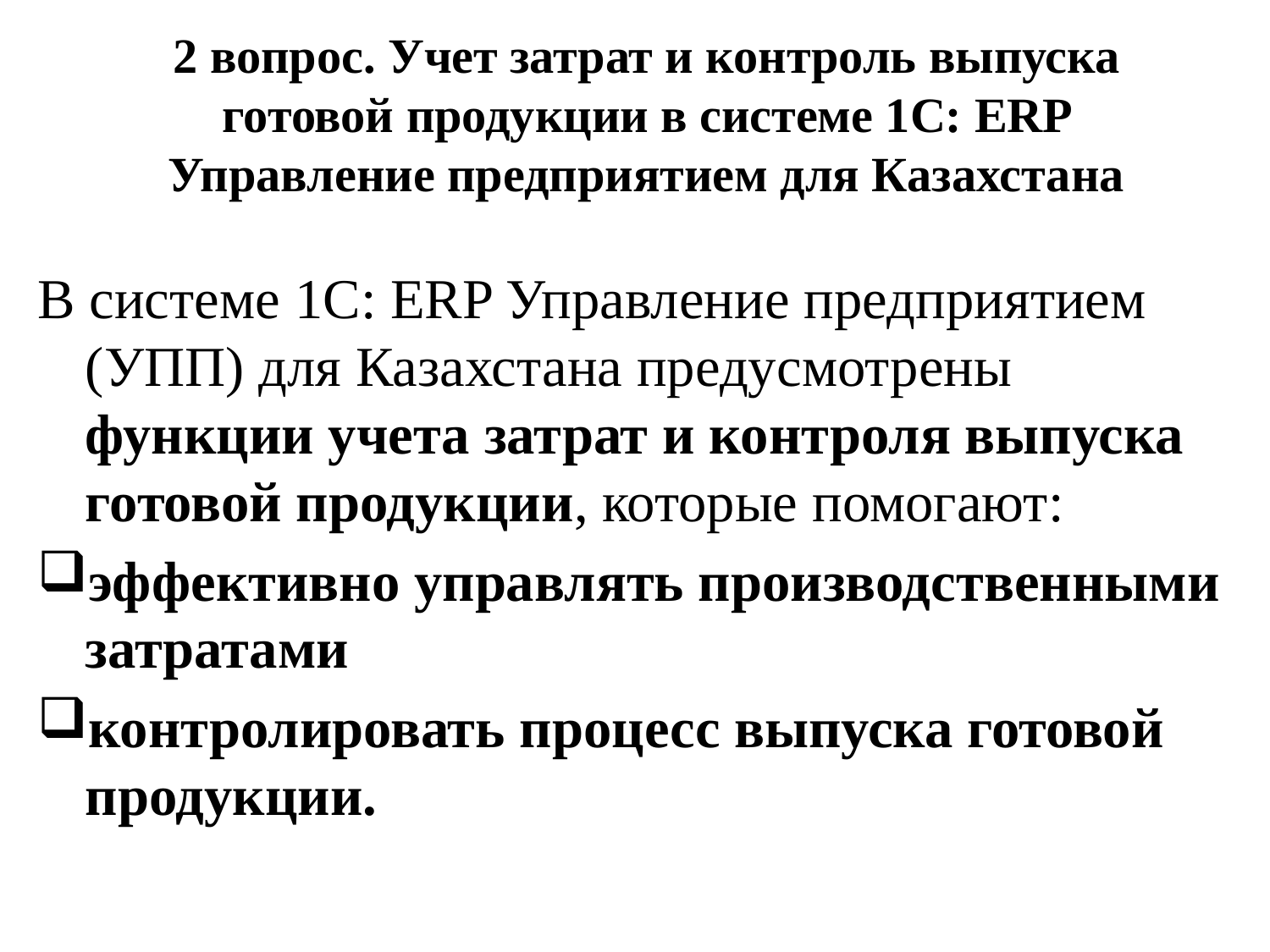

# 2 вопрос. Учет затрат и контроль выпуска готовой продукции в системе 1С: ERP Управление предприятием для Казахстана
В системе 1С: ERP Управление предприятием (УПП) для Казахстана предусмотрены функции учета затрат и контроля выпуска готовой продукции, которые помогают:
эффективно управлять производственными затратами
контролировать процесс выпуска готовой продукции.